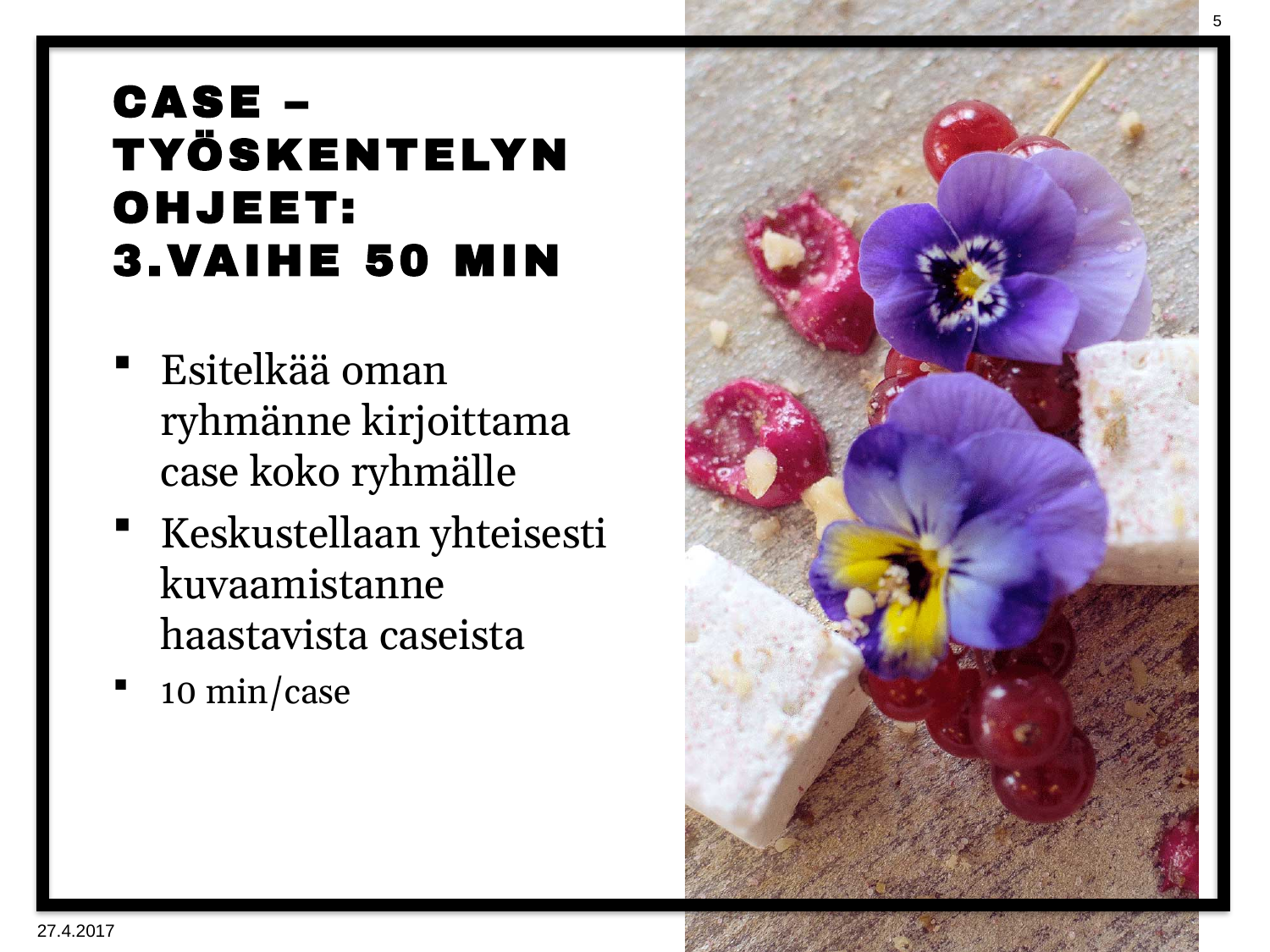

# CASE –TYÖSKENTELYN OHJEET: 3.VAIHE 50 min
Esitelkää oman ryhmänne kirjoittama case koko ryhmälle
Keskustellaan yhteisesti kuvaamistanne haastavista caseista
10 min/case
27.4.2017